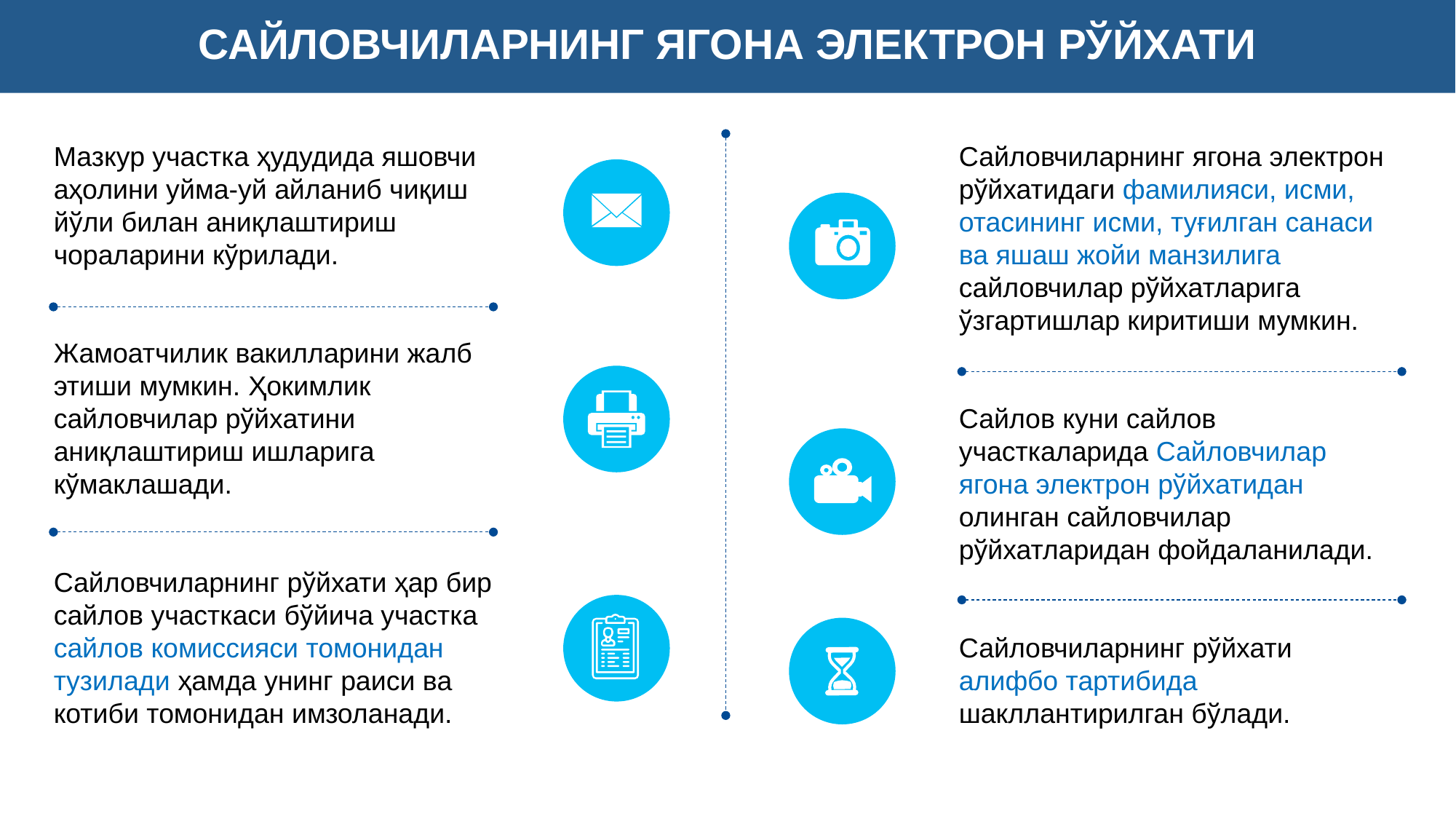

САЙЛОВЧИЛАРНИНГ ЯГОНА ЭЛЕКТРОН РЎЙХАТИ
Мазкур участка ҳудудида яшовчи аҳолини уйма-уй айланиб чиқиш йўли билан аниқлаштириш чораларини кўрилади.

Жамоатчилик вакилларини жалб этиши мумкин. Ҳокимлик сайловчилар рўйхатини аниқлаштириш ишларига кўмаклашади.

Сайловчиларнинг рўйхати ҳар бир сайлов участкаси бўйича участка сайлов комиссияси томонидан тузилади ҳамда унинг раиси ва котиби томонидан имзоланади.
Сайловчиларнинг ягона электрон рўйхатидаги фамилияси, исми, отасининг исми, туғилган санаси ва яшаш жойи манзилига сайловчилар рўйхатларига ўзгартишлар киритиши мумкин.

Сайлов куни сайлов участкаларида Сайловчилар ягона электрон рўйхатидан олинган сайловчилар рўйхатларидан фойдаланилади.

Сайловчиларнинг рўйхати алифбо тартибида шакллантирилган бўлади.